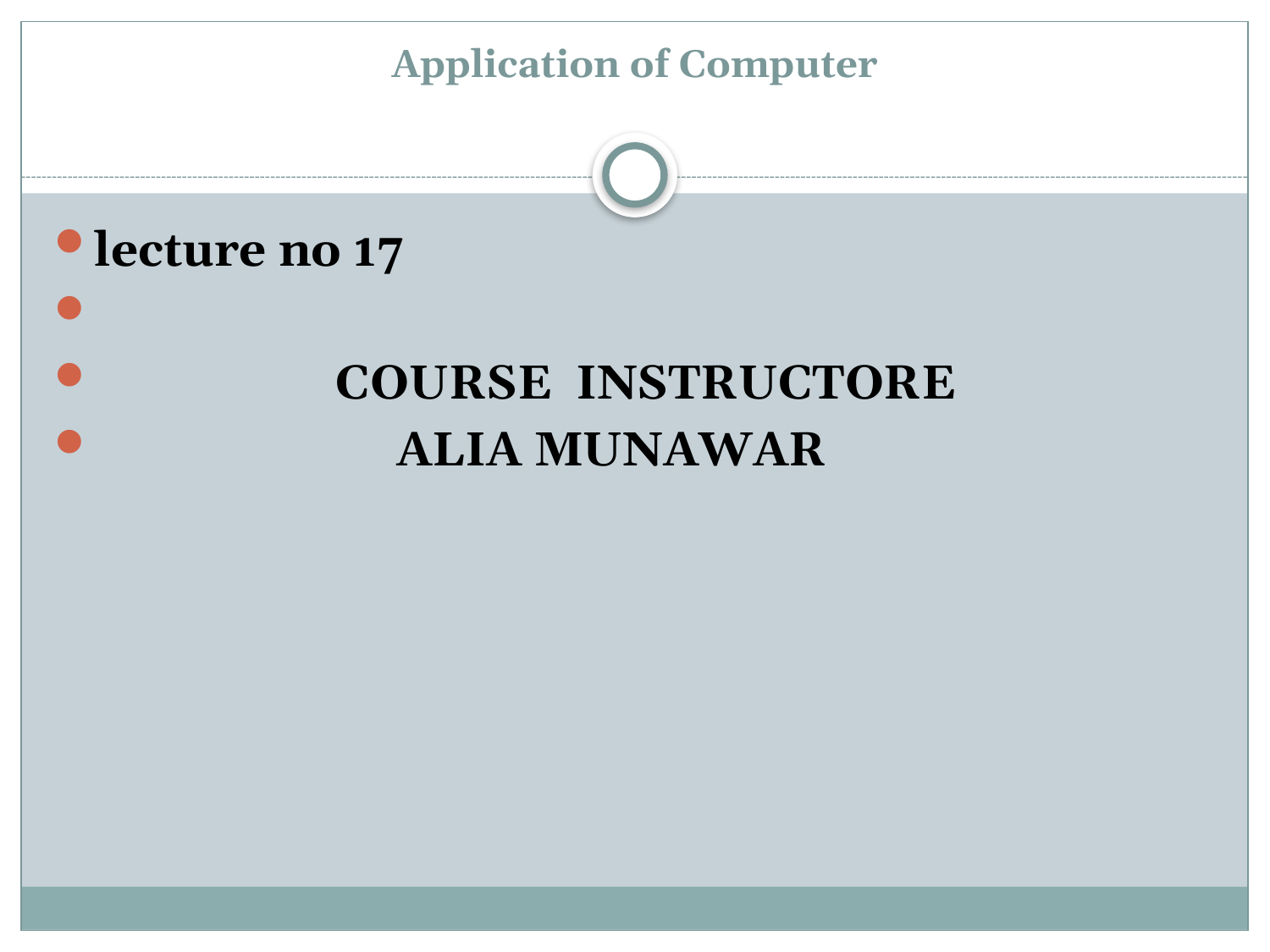

# Application of Computer
lecture no 17

                    COURSE  INSTRUCTORE
                         ALIA MUNAWAR